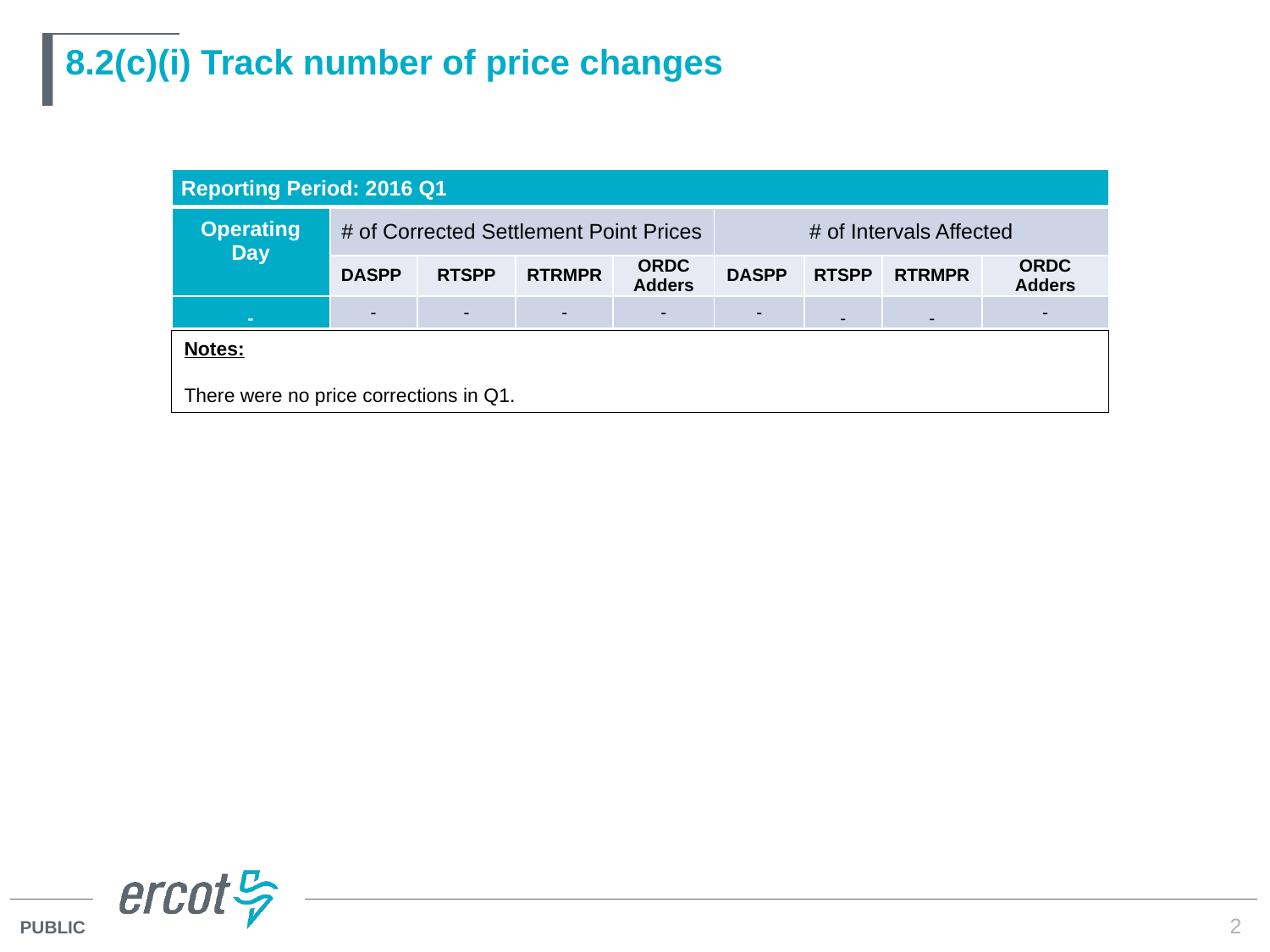

# 8.2(c)(i) Track number of price changes
| Reporting Period: 2016 Q1 |  |  |  |  |  |  |  |  |
| --- | --- | --- | --- | --- | --- | --- | --- | --- |
| Operating Day | # of Corrected Settlement Point Prices |  |  |  | # of Intervals Affected |  |  |  |
|  | DASPP | RTSPP | RTRMPR | ORDC Adders | DASPP | RTSPP | RTRMPR | ORDC Adders |
| - | - | - | - | - | - | - | - | - |
Notes:

There were no price corrections in Q1.
2